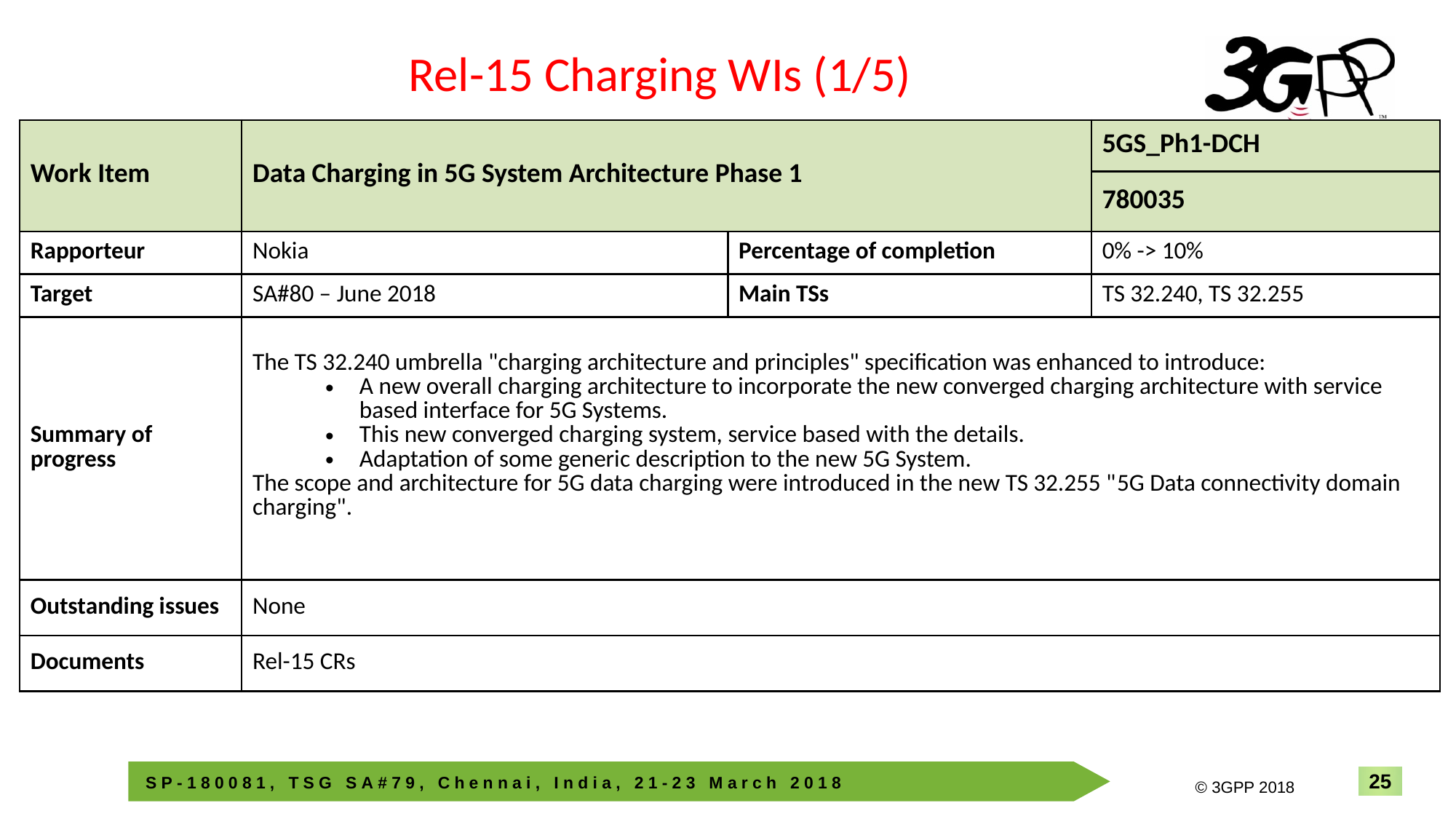

Rel-15 Charging WIs (1/5)
| Work Item | Data Charging in 5G System Architecture Phase 1 |  | 5GS\_Ph1-DCH |
| --- | --- | --- | --- |
|  |  |  | 780035 |
| Rapporteur | Nokia | Percentage of completion | 0% -> 10% |
| Target | SA#80 – June 2018 | Main TSs | TS 32.240, TS 32.255 |
| Summary of progress | The TS 32.240 umbrella "charging architecture and principles" specification was enhanced to introduce: A new overall charging architecture to incorporate the new converged charging architecture with service based interface for 5G Systems. This new converged charging system, service based with the details. Adaptation of some generic description to the new 5G System. The scope and architecture for 5G data charging were introduced in the new TS 32.255 "5G Data connectivity domain charging". |  |  |
| Outstanding issues | None |  |  |
| Documents | Rel-15 CRs |  |  |